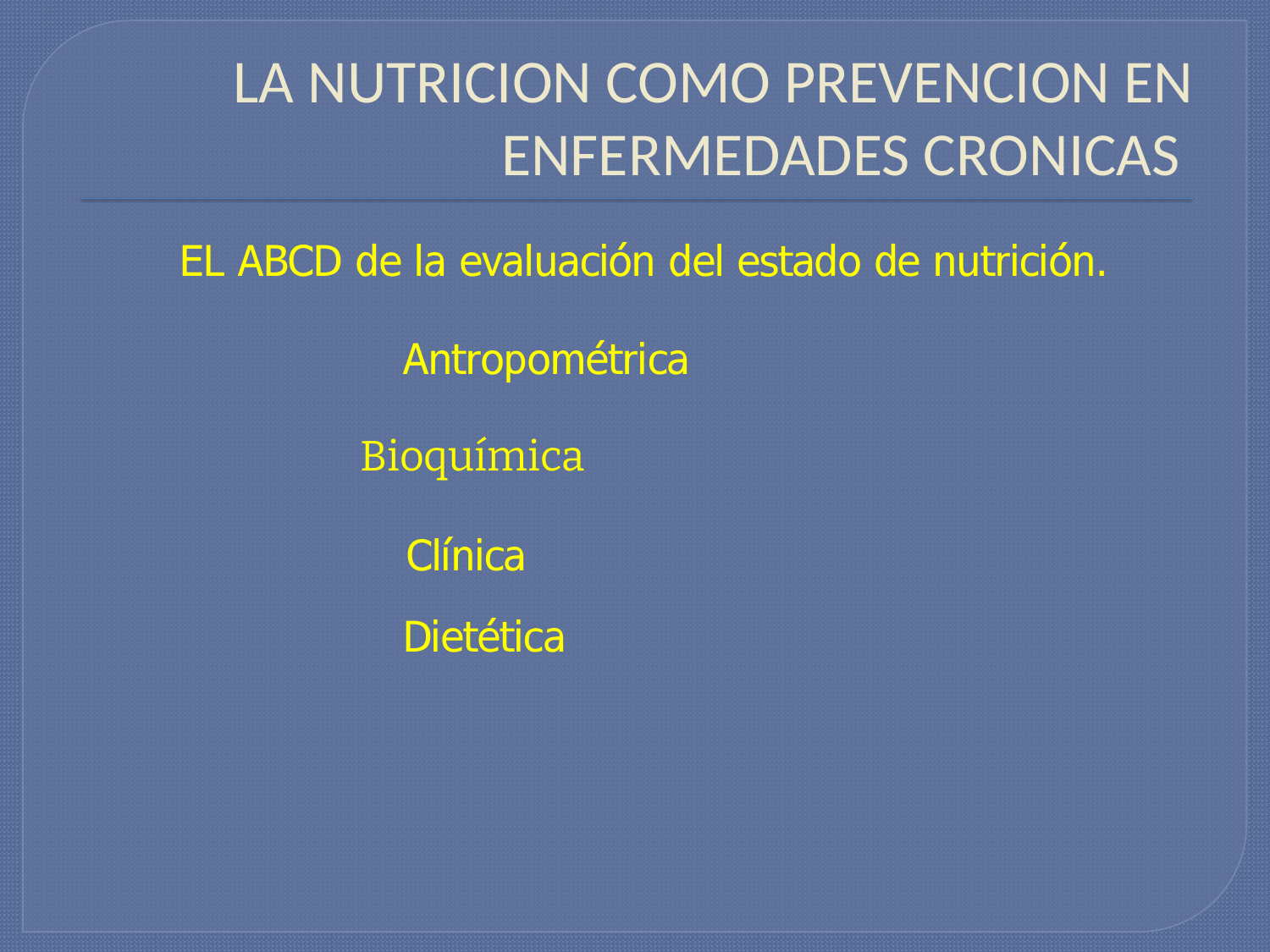

# LA NUTRICION COMO PREVENCION EN ENFERMEDADES CRONICAS

EL ABCD de la evaluación del estado de nutrición.

                     Antropométrica

                                            Clínica

                     Dietética

Bioquímica